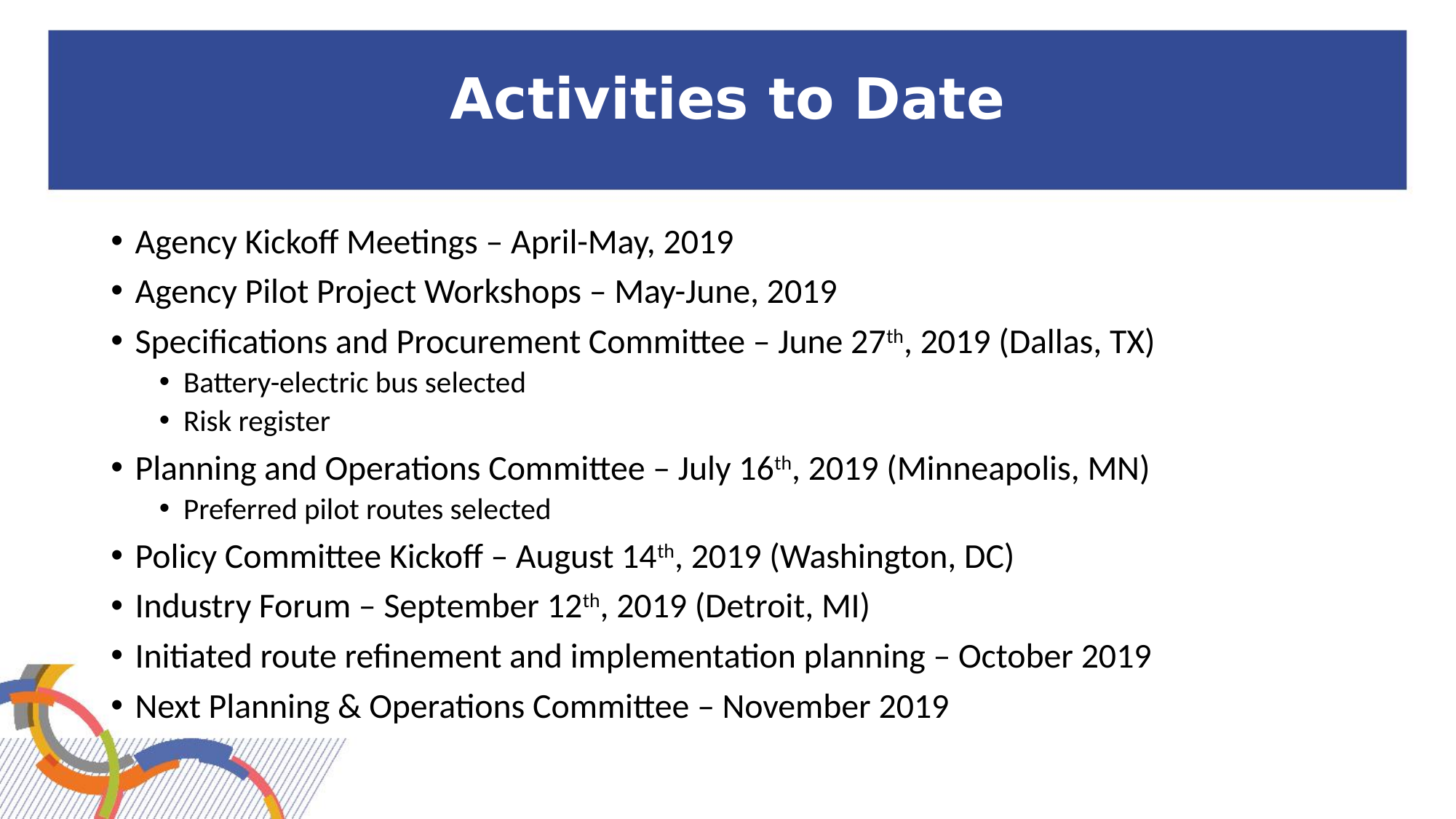

# Activities to Date
Agency Kickoff Meetings – April-May, 2019
Agency Pilot Project Workshops – May-June, 2019
Specifications and Procurement Committee – June 27th, 2019 (Dallas, TX)
Battery-electric bus selected
Risk register
Planning and Operations Committee – July 16th, 2019 (Minneapolis, MN)
Preferred pilot routes selected
Policy Committee Kickoff – August 14th, 2019 (Washington, DC)
Industry Forum – September 12th, 2019 (Detroit, MI)
Initiated route refinement and implementation planning – October 2019
Next Planning & Operations Committee – November 2019